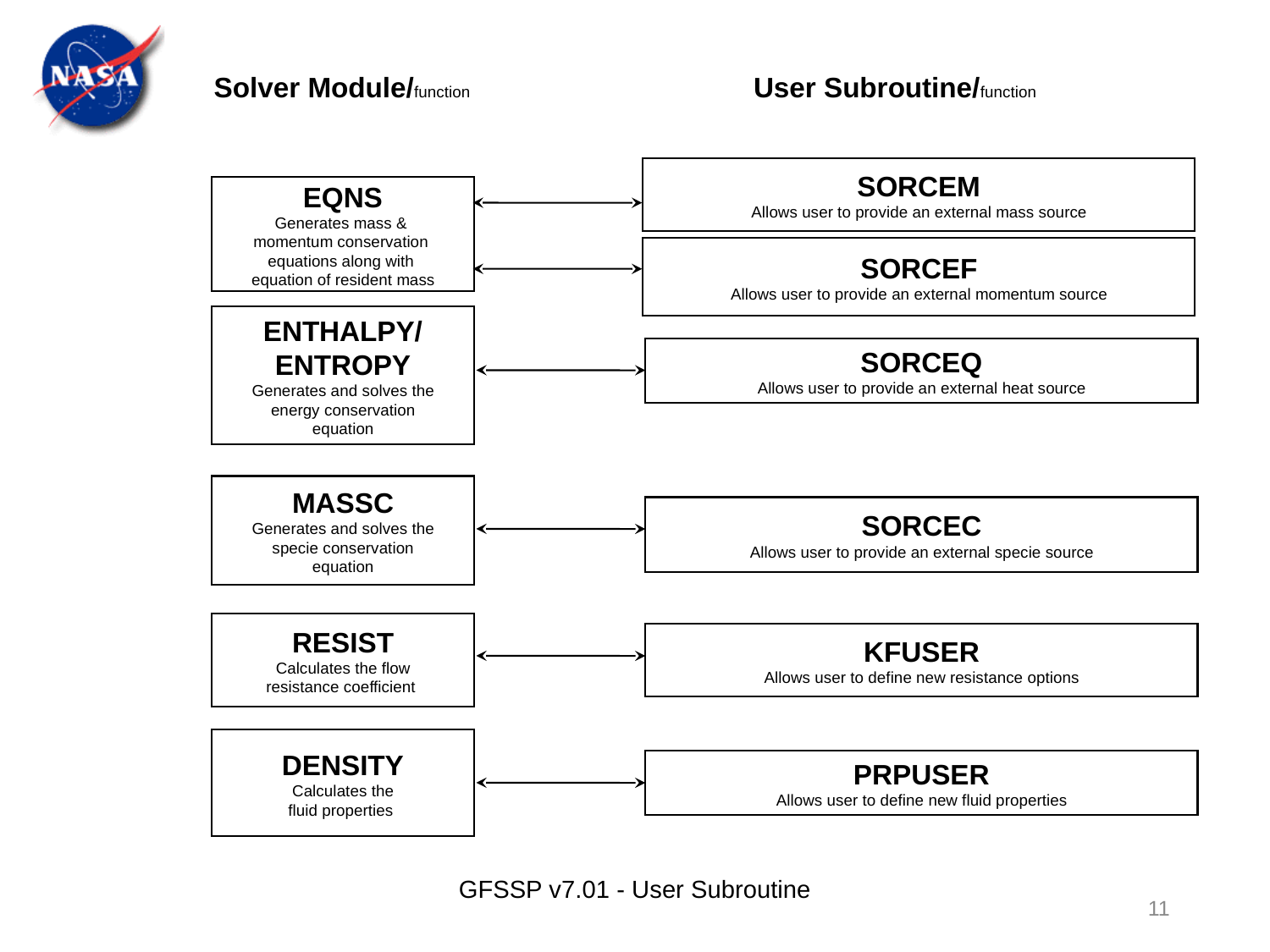

Solver Module/function
User Subroutine/function
SORCEM
Allows user to provide an external mass source
EQNS
Generates mass &
momentum conservation
equations along with
equation of resident mass

SORCEF
Allows user to provide an external momentum source

ENTHALPY/
ENTROPY
Generates and solves the
energy conservation
equation
SORCEQ
Allows user to provide an external heat source

MASSC
Generates and solves the
specie conservation
equation
SORCEC
Allows user to provide an external specie source

RESIST
Calculates the flow
resistance coefficient
KFUSER
Allows user to define new resistance options

DENSITY
Calculates the
fluid properties
PRPUSER
Allows user to define new fluid properties

GFSSP v7.01 - User Subroutine
11